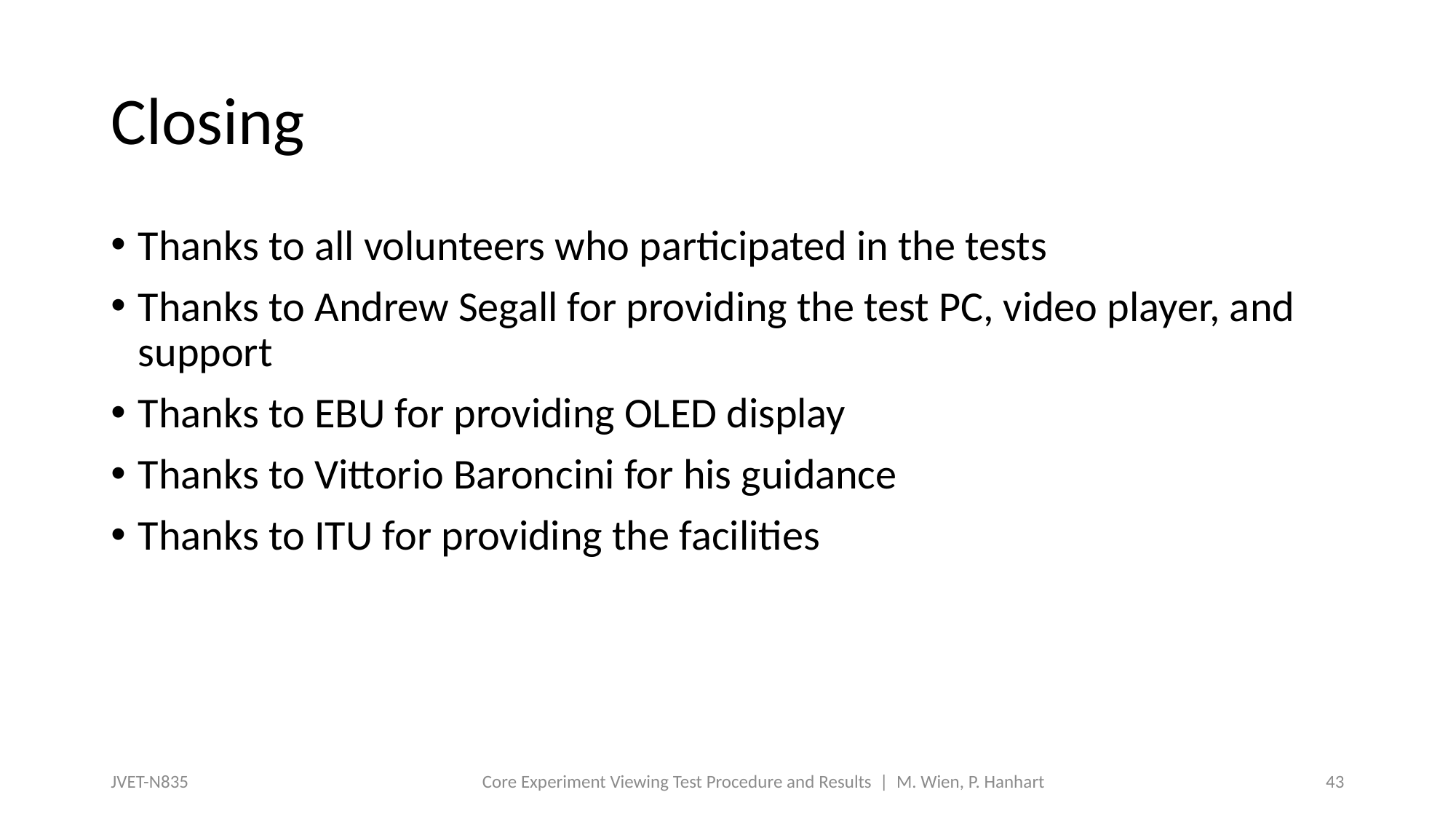

# Closing
Thanks to all volunteers who participated in the tests
Thanks to Andrew Segall for providing the test PC, video player, and support
Thanks to EBU for providing OLED display
Thanks to Vittorio Baroncini for his guidance
Thanks to ITU for providing the facilities
JVET-N835
Core Experiment Viewing Test Procedure and Results  |  M. Wien, P. Hanhart
43